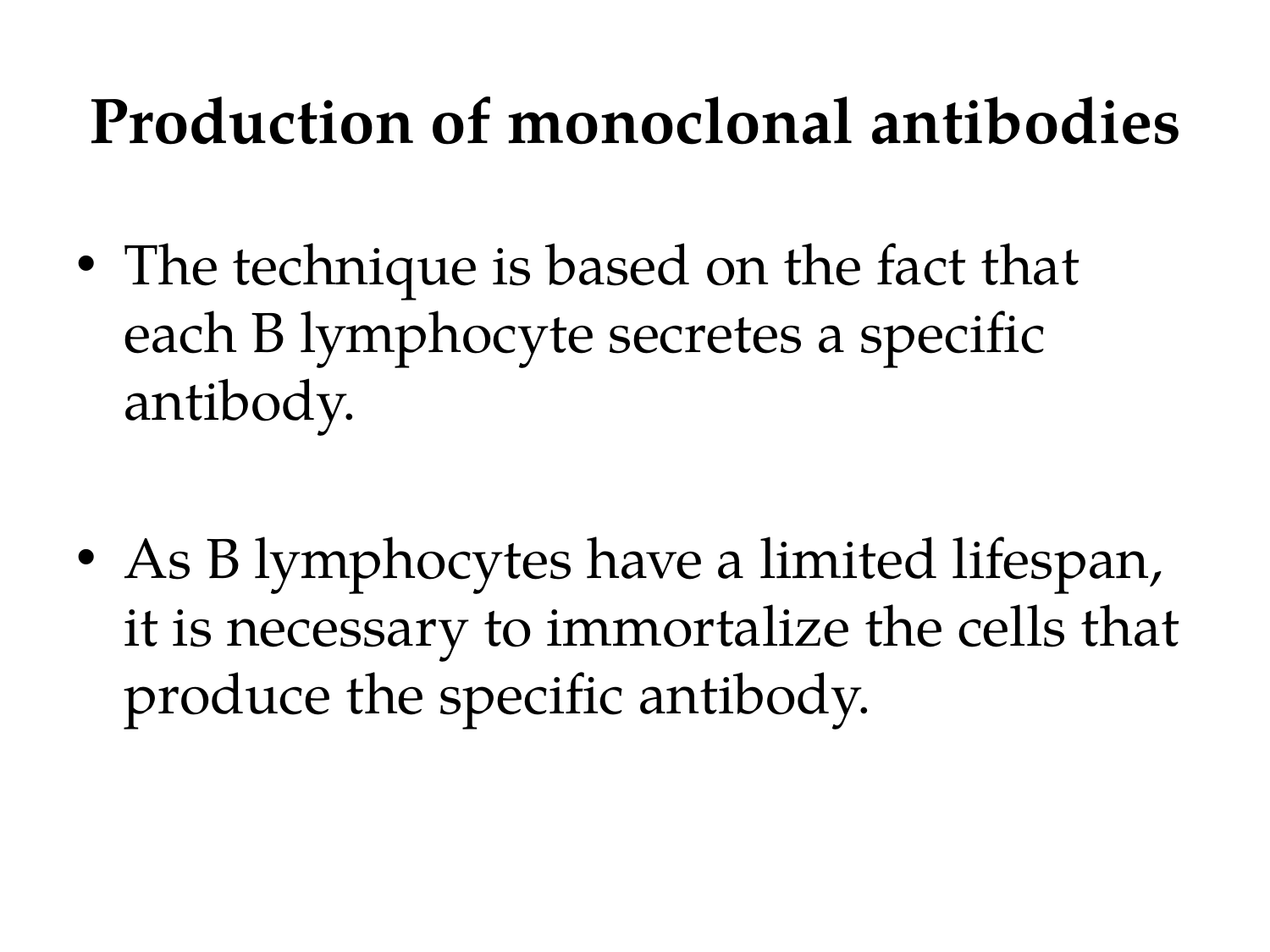

# Production of monoclonal antibodies
The technique is based on the fact that each B lymphocyte secretes a specific antibody.

As B lymphocytes have a limited lifespan, it is necessary to immortalize the cells that produce the specific antibody.